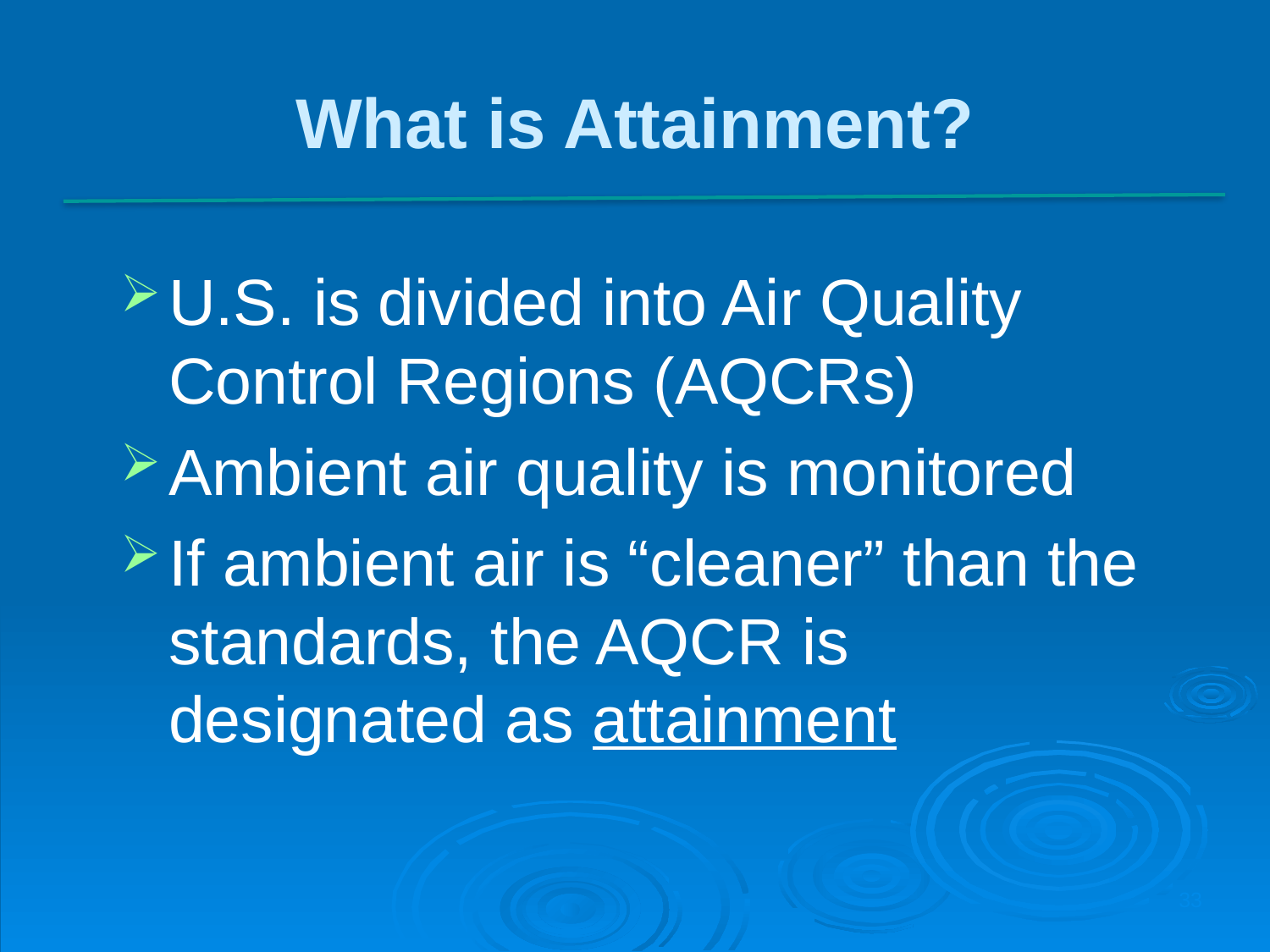

What is Attainment?
U.S. is divided into Air Quality Control Regions (AQCRs)
Ambient air quality is monitored
If ambient air is “cleaner” than the standards, the AQCR is designated as attainment

33